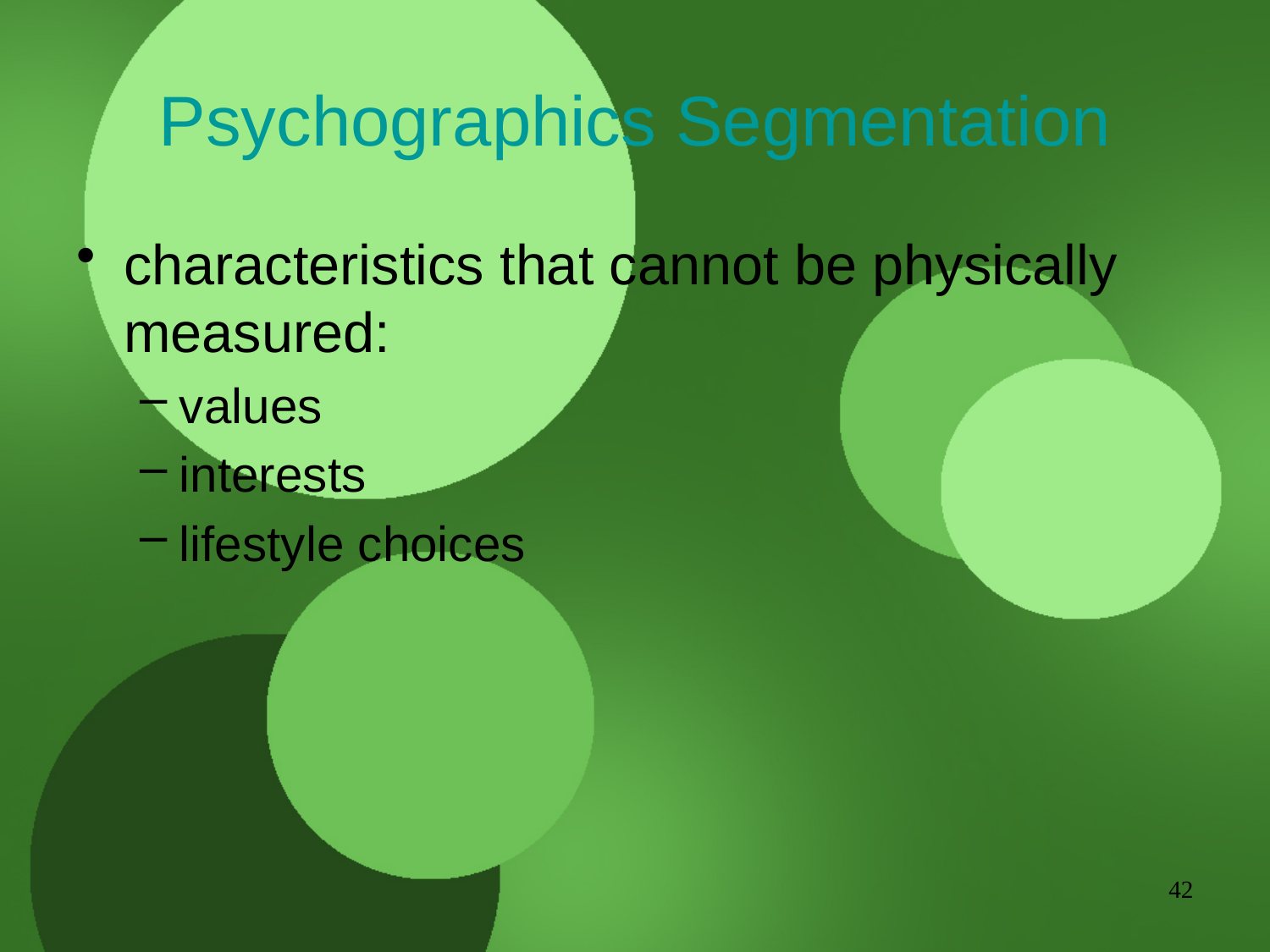

# Psychographics Segmentation
characteristics that cannot be physically measured:
values
interests
lifestyle choices
42